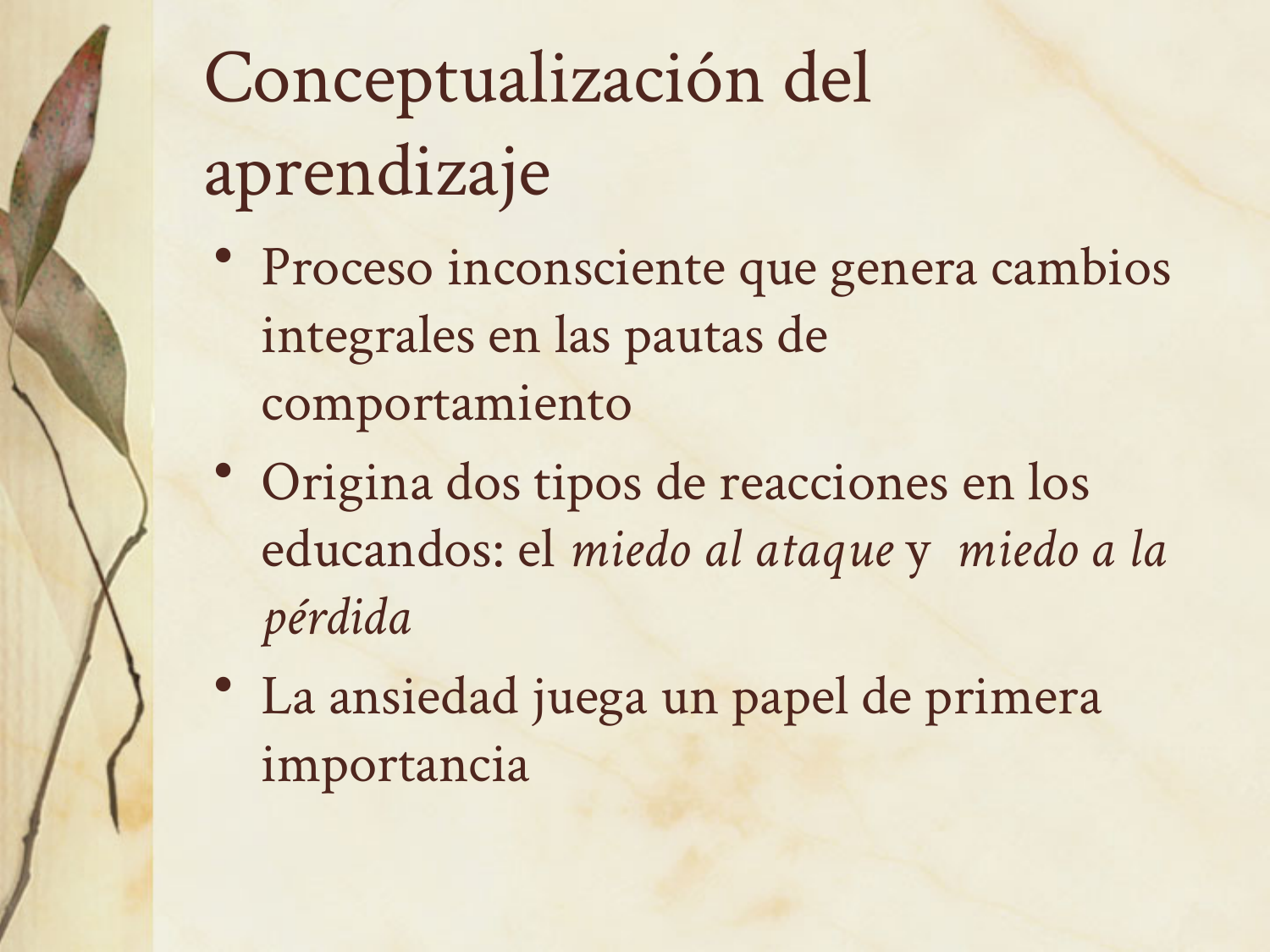

# Conceptualización del aprendizaje
Proceso inconsciente que genera cambios integrales en las pautas de comportamiento
Origina dos tipos de reacciones en los educandos: el miedo al ataque y  miedo a la pérdida
La ansiedad juega un papel de primera importancia